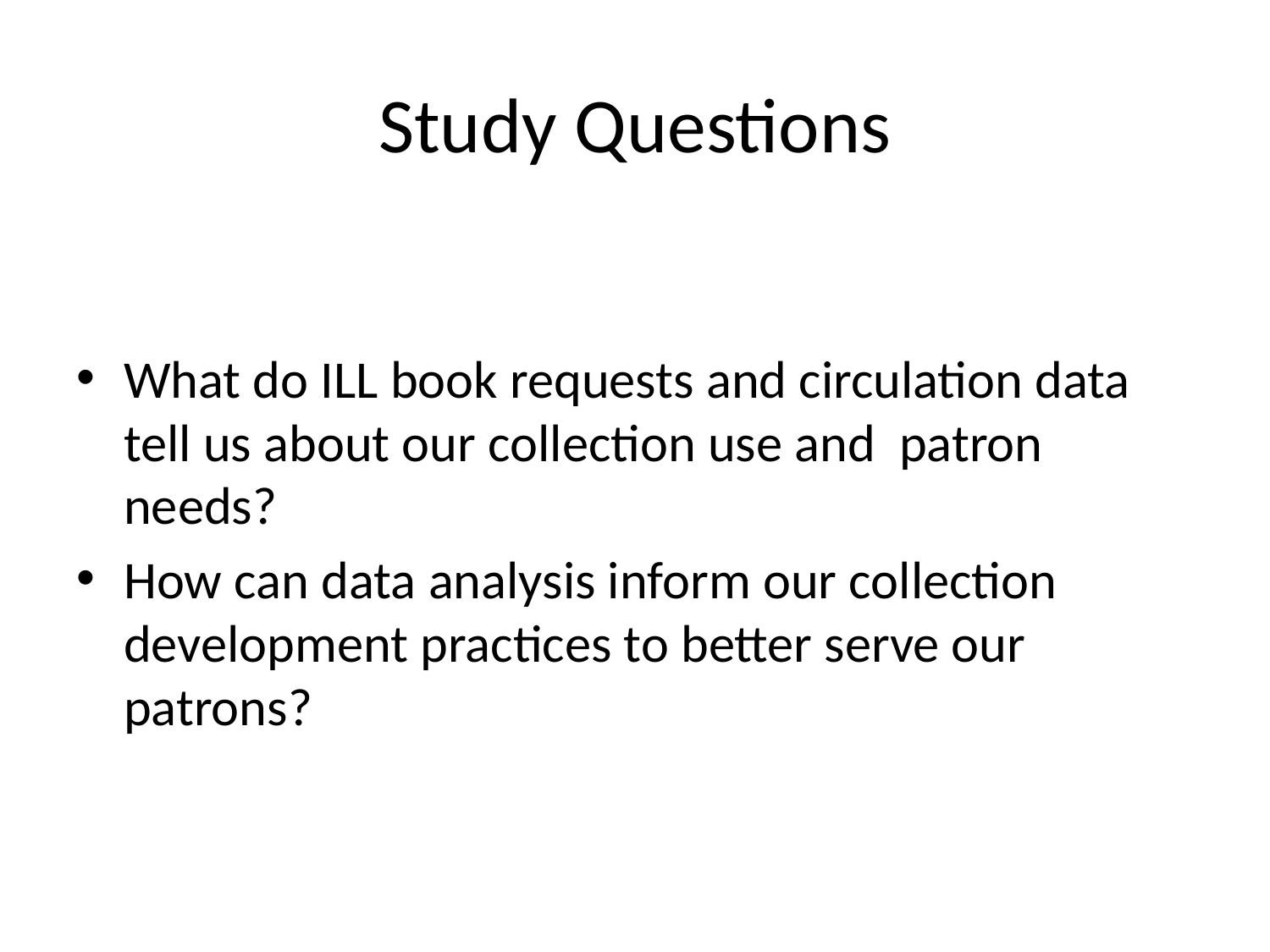

# Study Questions
What do ILL book requests and circulation data tell us about our collection use and  patron needs?
How can data analysis inform our collection development practices to better serve our patrons?
5